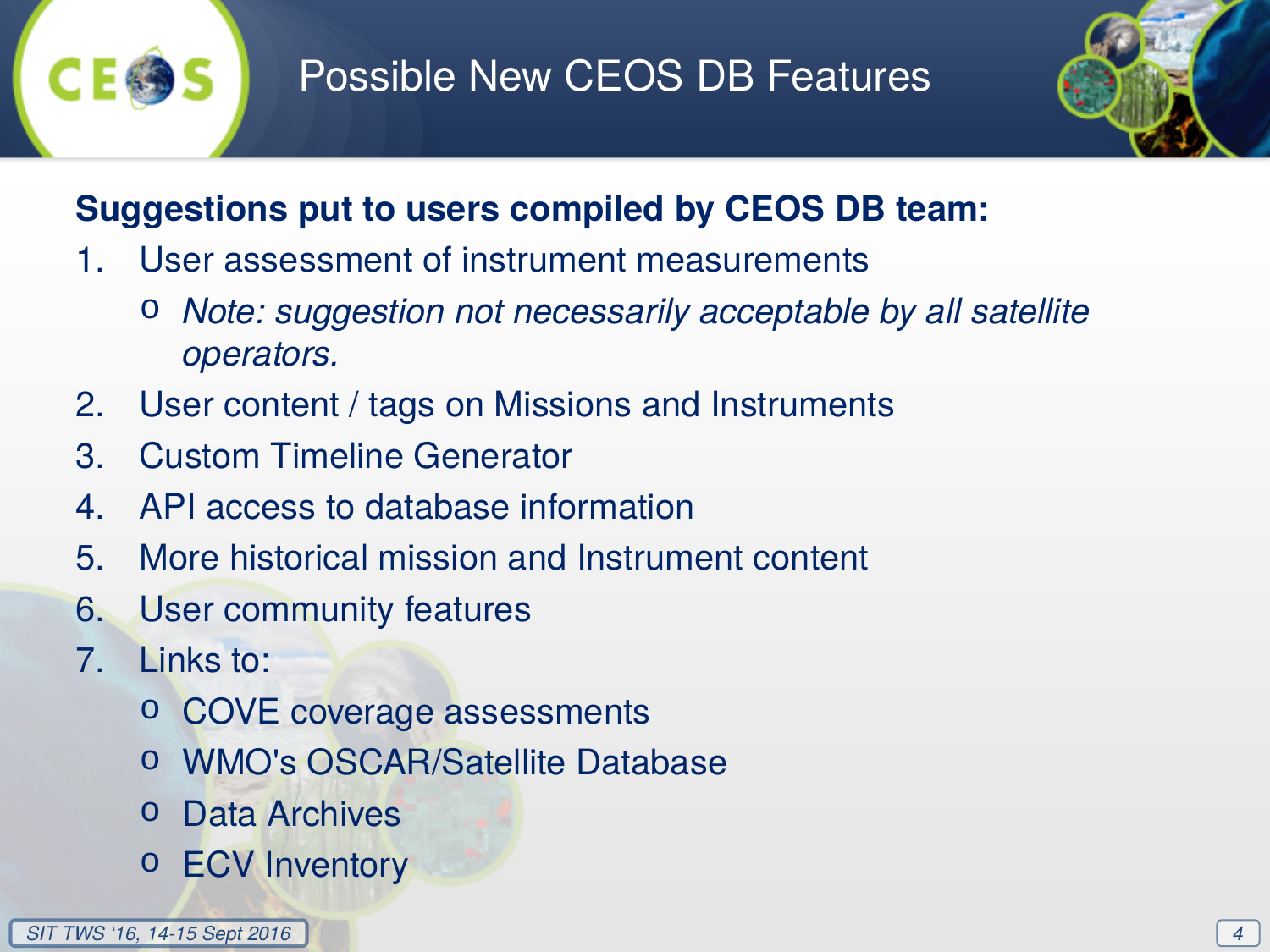

Possible New CEOS DB Features
Suggestions put to users compiled by CEOS DB team:
User assessment of instrument measurements
Note: suggestion not necessarily acceptable by all satellite operators.
User content / tags on Missions and Instruments
Custom Timeline Generator
API access to database information
More historical mission and Instrument content
User community features
Links to:
COVE coverage assessments
WMO's OSCAR/Satellite Database
Data Archives
ECV Inventory
4